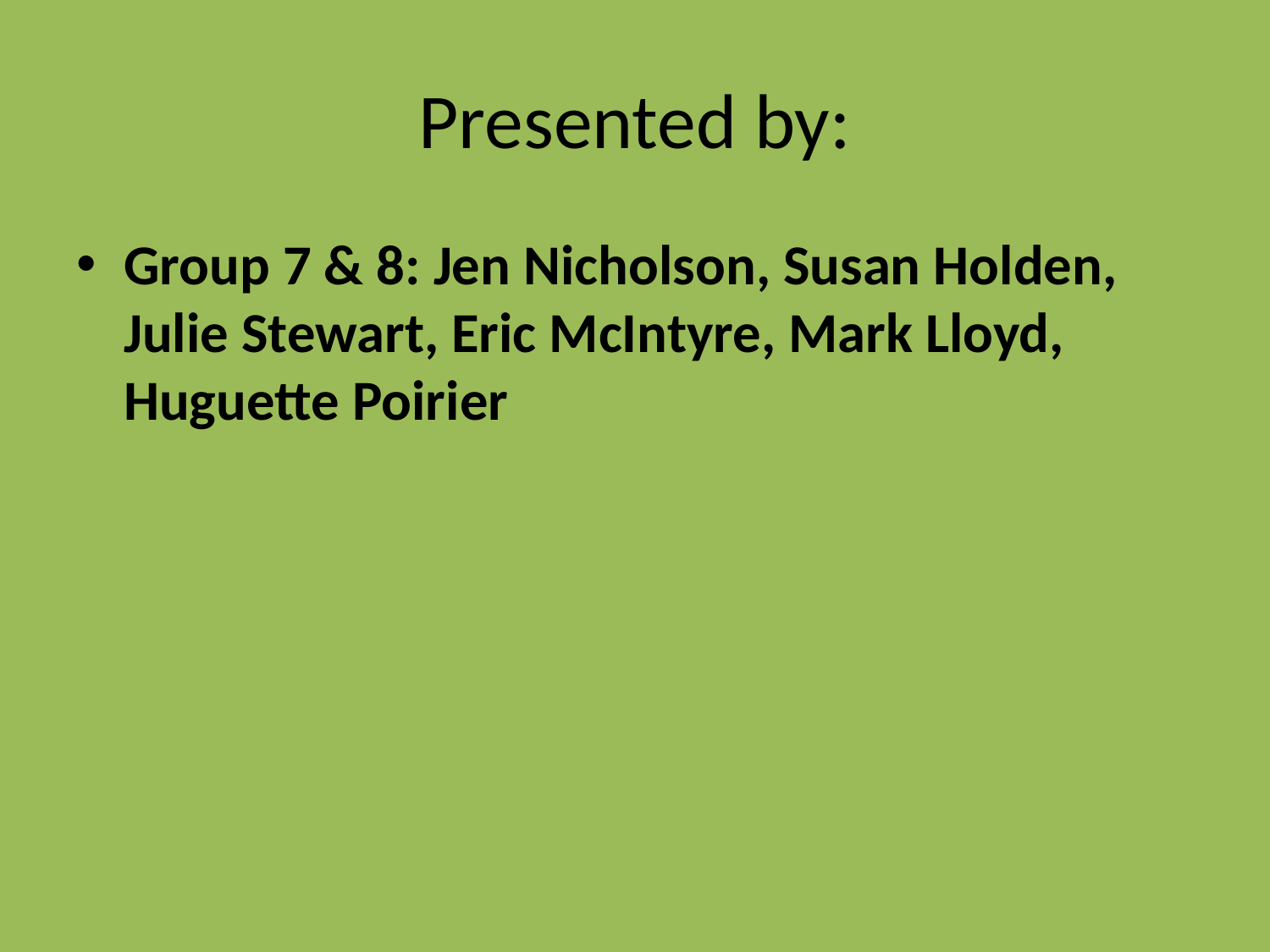

# Presented by:
Group 7 & 8: Jen Nicholson, Susan Holden, Julie Stewart, Eric McIntyre, Mark Lloyd, Huguette Poirier